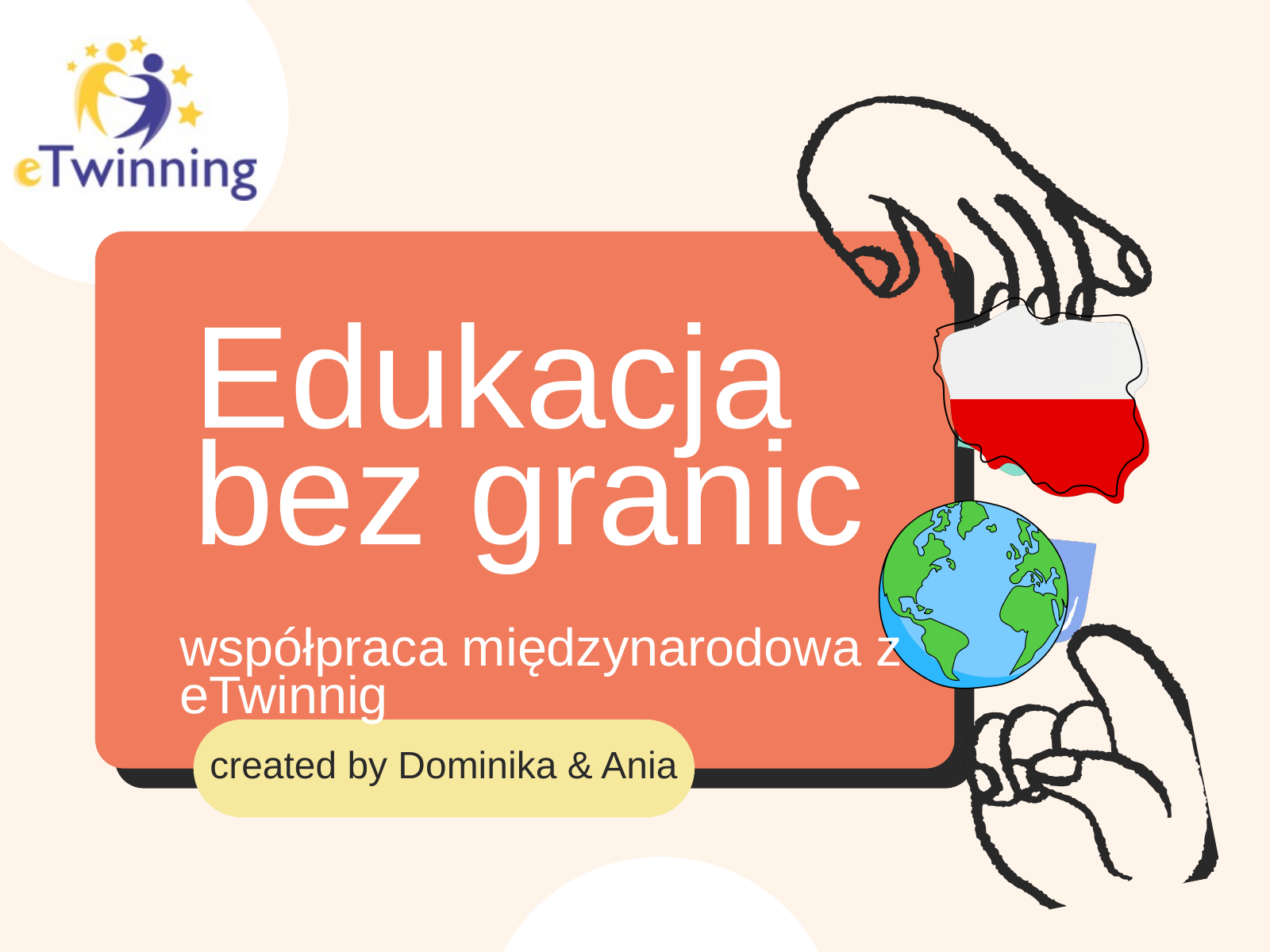

Edukacja bez granic

współpraca międzynarodowa z eTwinnig

created by Dominika & Ania